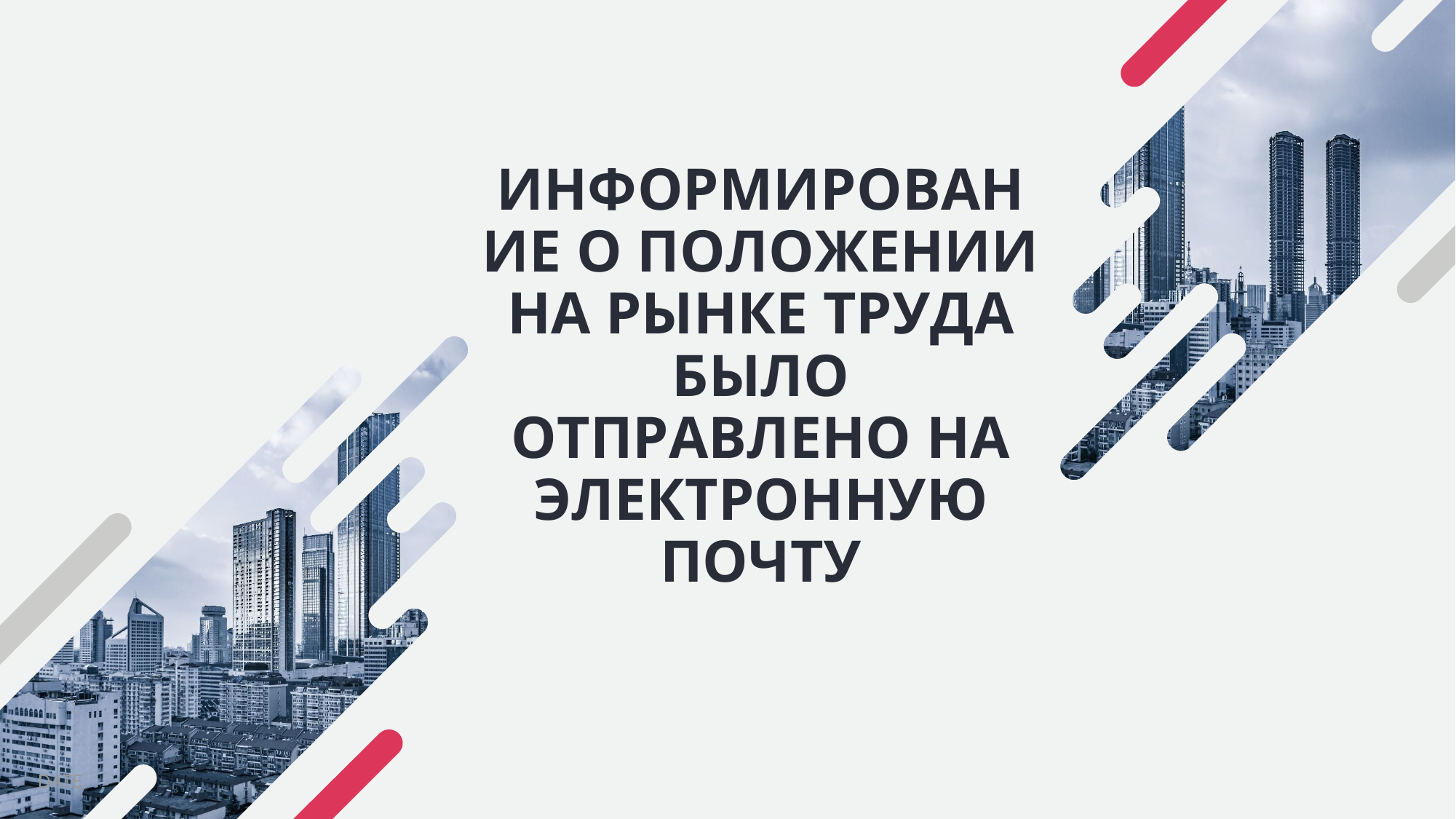

# Информирование о положении на рынке труда было отправлено на электронную почту
DATE